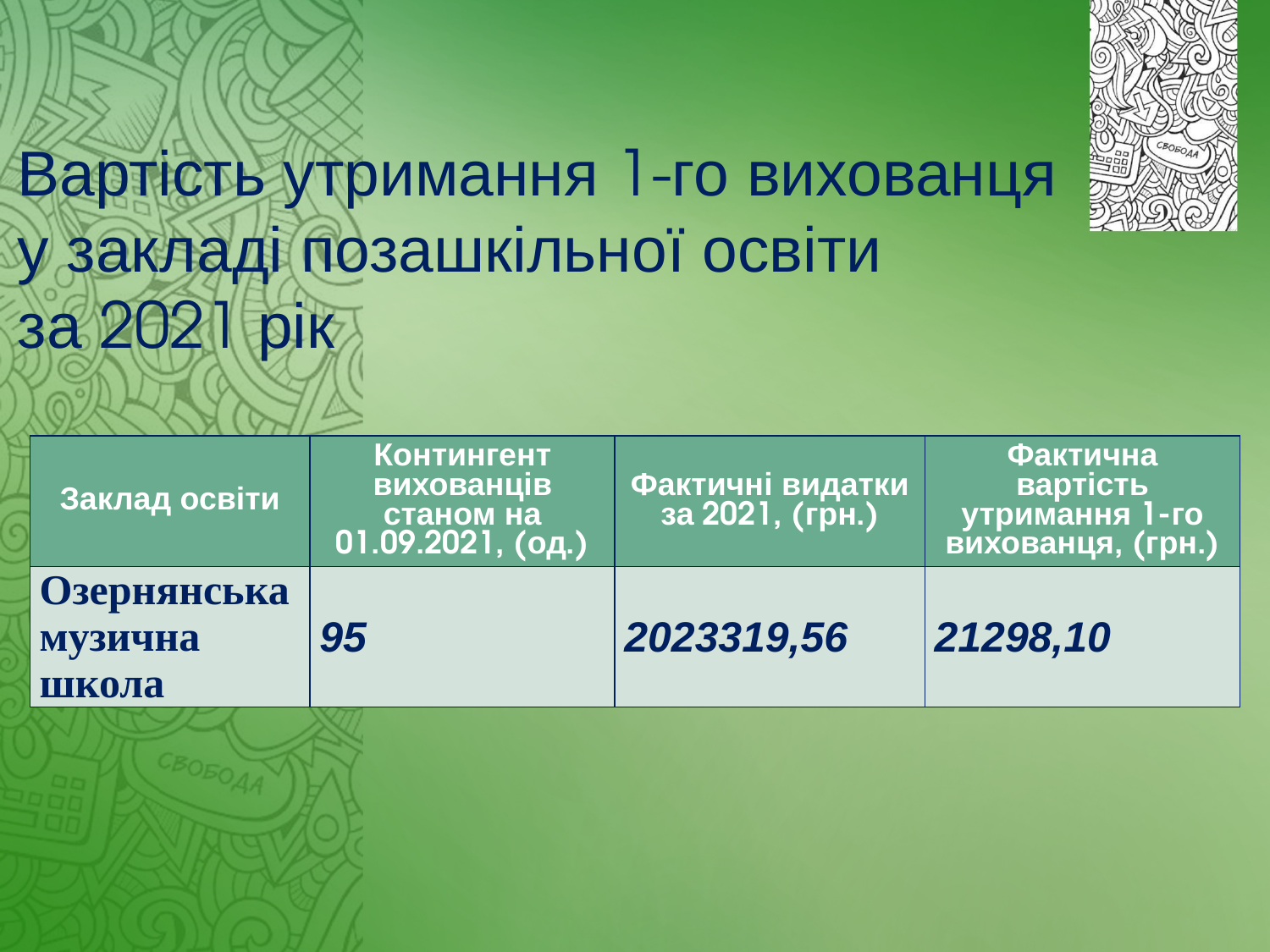

Вартість утримання 1-го вихованця
у закладі позашкільної освіти
за 2021 рік
| Заклад освіти | Контингент вихованців станом на 01.09.2021, (од.) | Фактичні видатки за 2021, (грн.) | Фактична вартість утримання 1-го вихованця, (грн.) |
| --- | --- | --- | --- |
| Озернянська музична школа | 95 | 2023319,56 | 21298,10 |